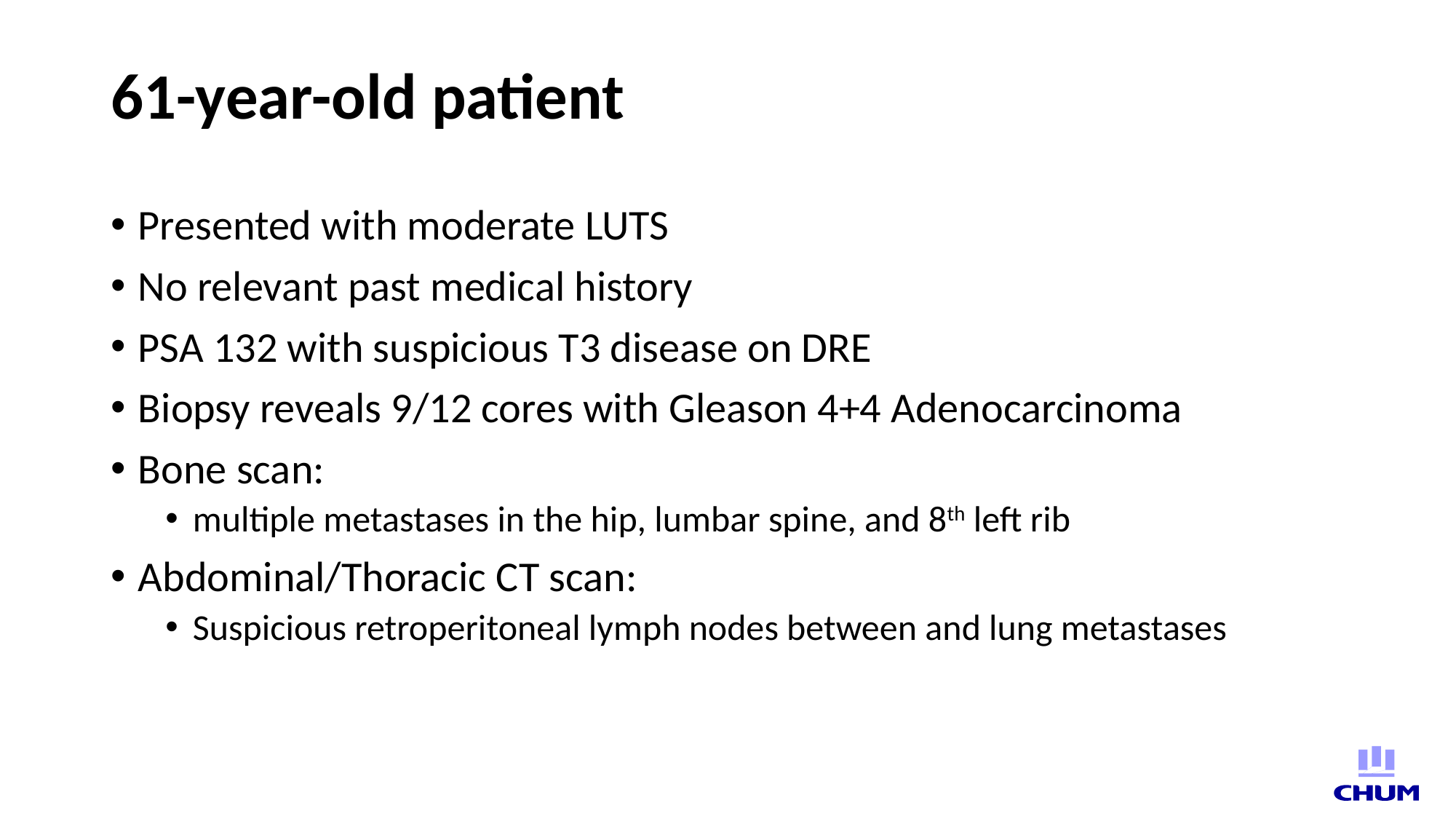

# 61-year-old patient
Presented with moderate LUTS
No relevant past medical history
PSA 132 with suspicious T3 disease on DRE
Biopsy reveals 9/12 cores with Gleason 4+4 Adenocarcinoma
Bone scan:
multiple metastases in the hip, lumbar spine, and 8th left rib
Abdominal/Thoracic CT scan:
Suspicious retroperitoneal lymph nodes between and lung metastases